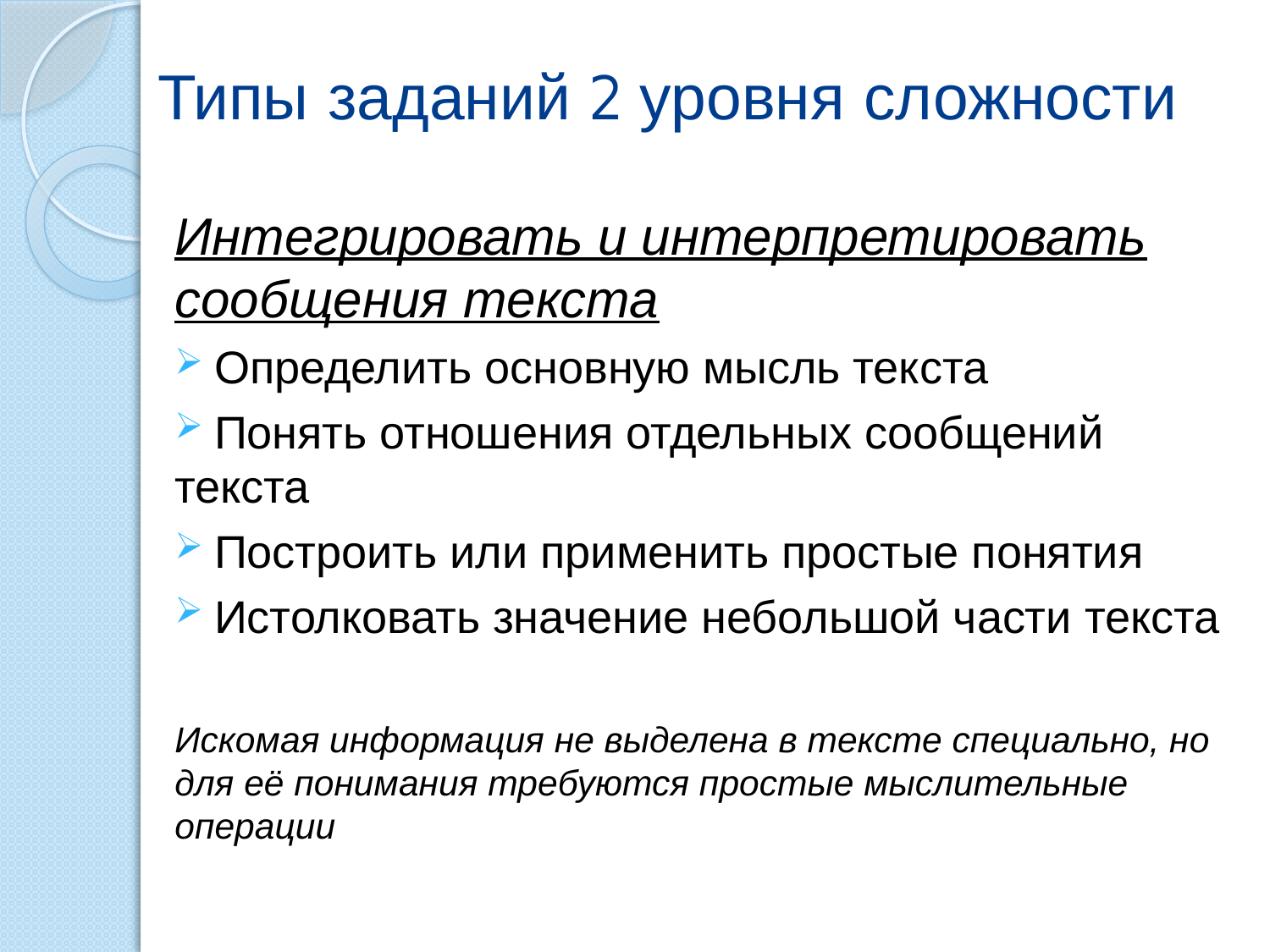

# Типы заданий 2 уровня сложности
Интегрировать и интерпретировать сообщения текста
 Определить основную мысль текста
 Понять отношения отдельных сообщений текста
 Построить или применить простые понятия
 Истолковать значение небольшой части текста

Искомая информация не выделена в тексте специально, но для её понимания требуются простые мыслительные операции